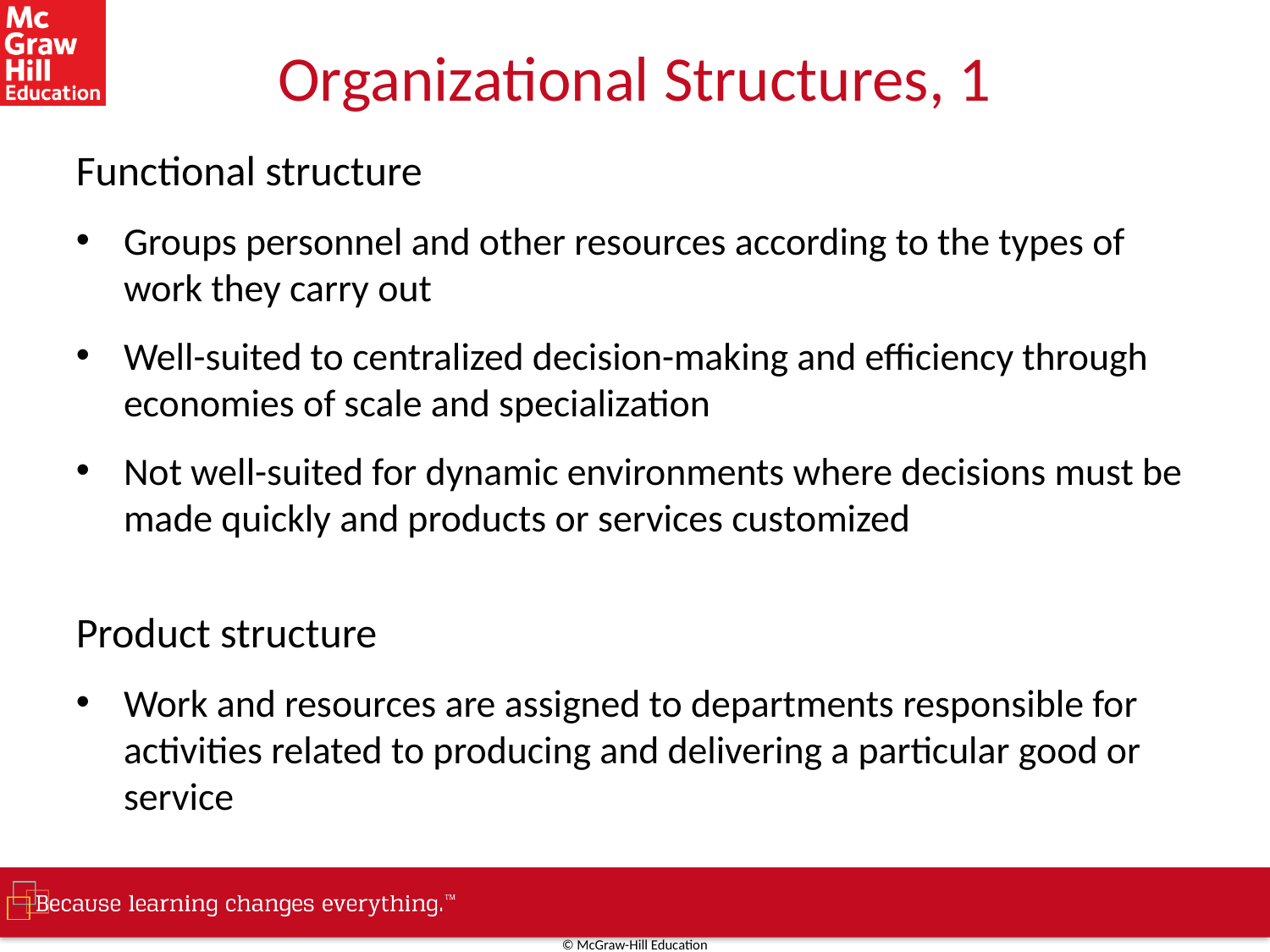

# Organizational Structures, 1
Functional structure
Groups personnel and other resources according to the types of work they carry out
Well-suited to centralized decision-making and efficiency through economies of scale and specialization
Not well-suited for dynamic environments where decisions must be made quickly and products or services customized

Product structure
Work and resources are assigned to departments responsible for activities related to producing and delivering a particular good or service